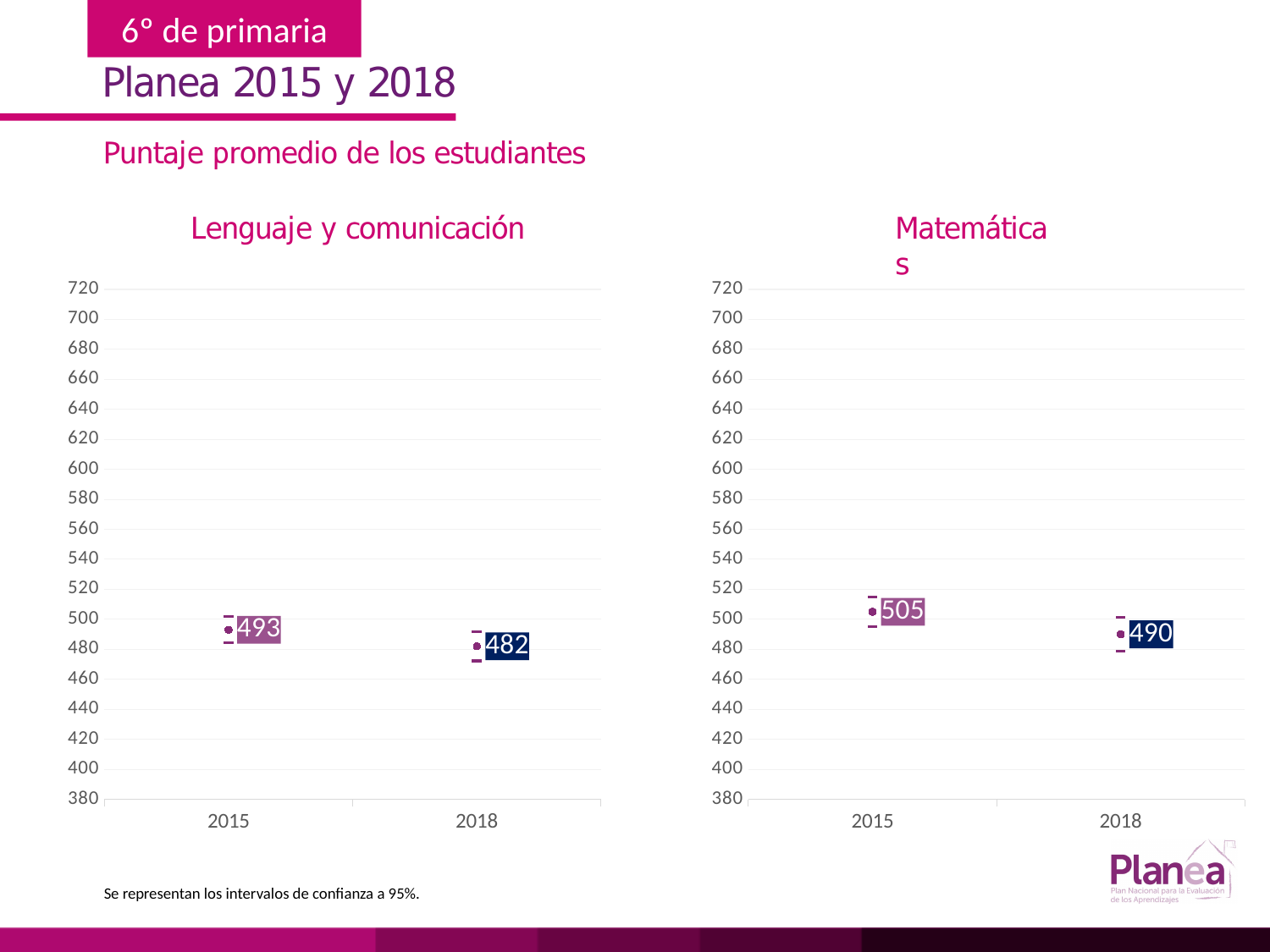

Planea 2015 y 2018

Puntaje promedio de los estudiantes
Matemáticas
Lenguaje y comunicación

### Chart

| Category |  |  |  |
|---|---|---|---|
| 2015 | 484.244 | 501.756 | 493.0 |
| 2018 | 472.249 | 491.751 | 482.0 |

### Chart

| Category |  |  |  |
|---|---|---|---|
| 2015 | 495.249 | 514.751 | 505.0 |
| 2018 | 478.657 | 501.343 | 490.0 |
Se representan los intervalos de confianza a 95%.